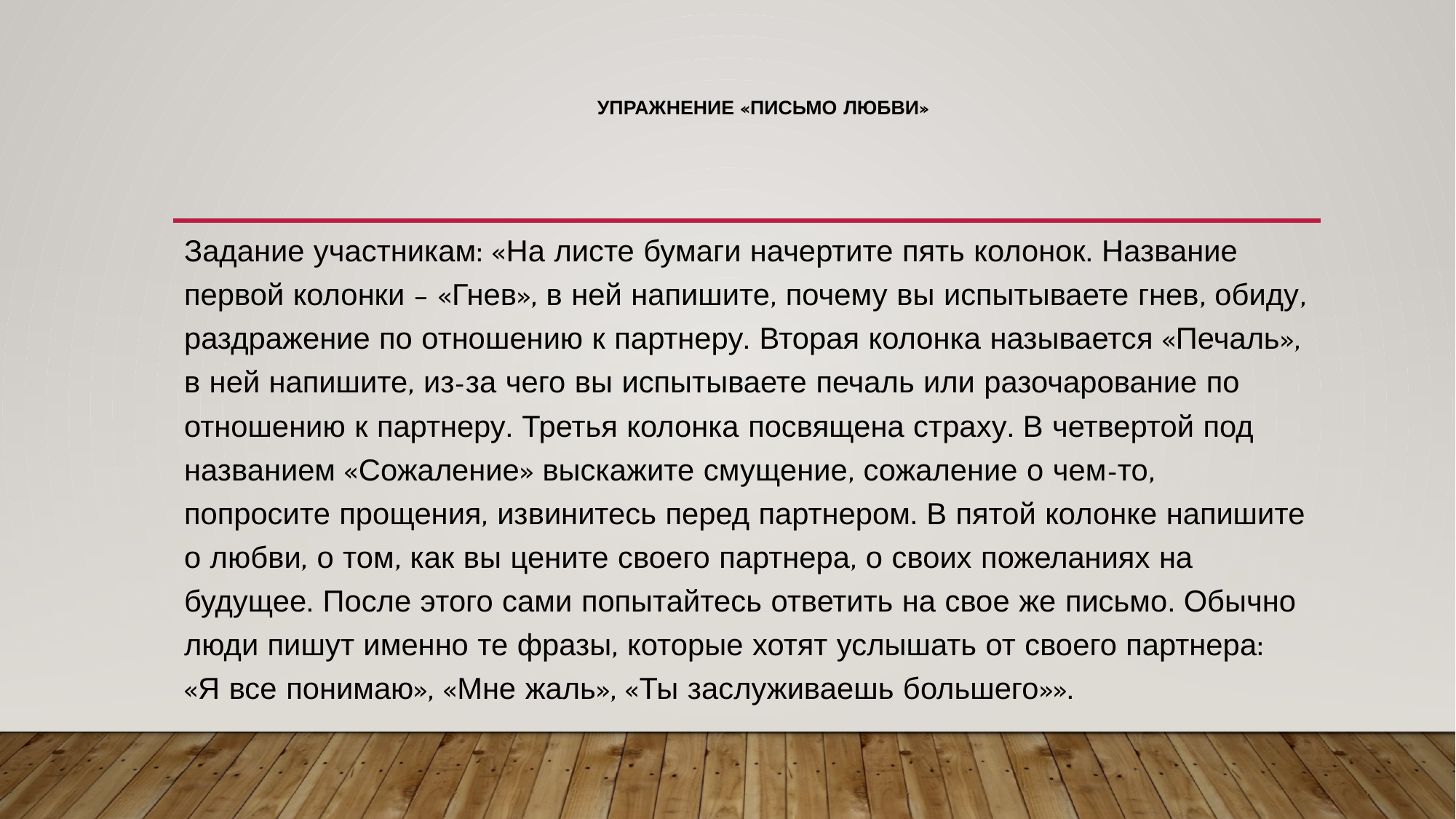

# Упражнение «Письмо любви»

Задание участникам: «На листе бумаги начертите пять колонок. Название первой колонки – «Гнев», в ней напишите, почему вы испытываете гнев, обиду, раздражение по отношению к партнеру. Вторая колонка называется «Печаль», в ней напишите, из-за чего вы испытываете печаль или разочарование по отношению к партнеру. Третья колонка посвящена страху. В четвертой под названием «Сожаление» выскажите смущение, сожаление о чем-то, попросите прощения, извинитесь перед партнером. В пятой колонке напишите о любви, о том, как вы цените своего партнера, о своих пожеланиях на будущее. После этого сами попытайтесь ответить на свое же письмо. Обычно люди пишут именно те фразы, которые хотят услышать от своего партнера: «Я все понимаю», «Мне жаль», «Ты заслуживаешь большего»».